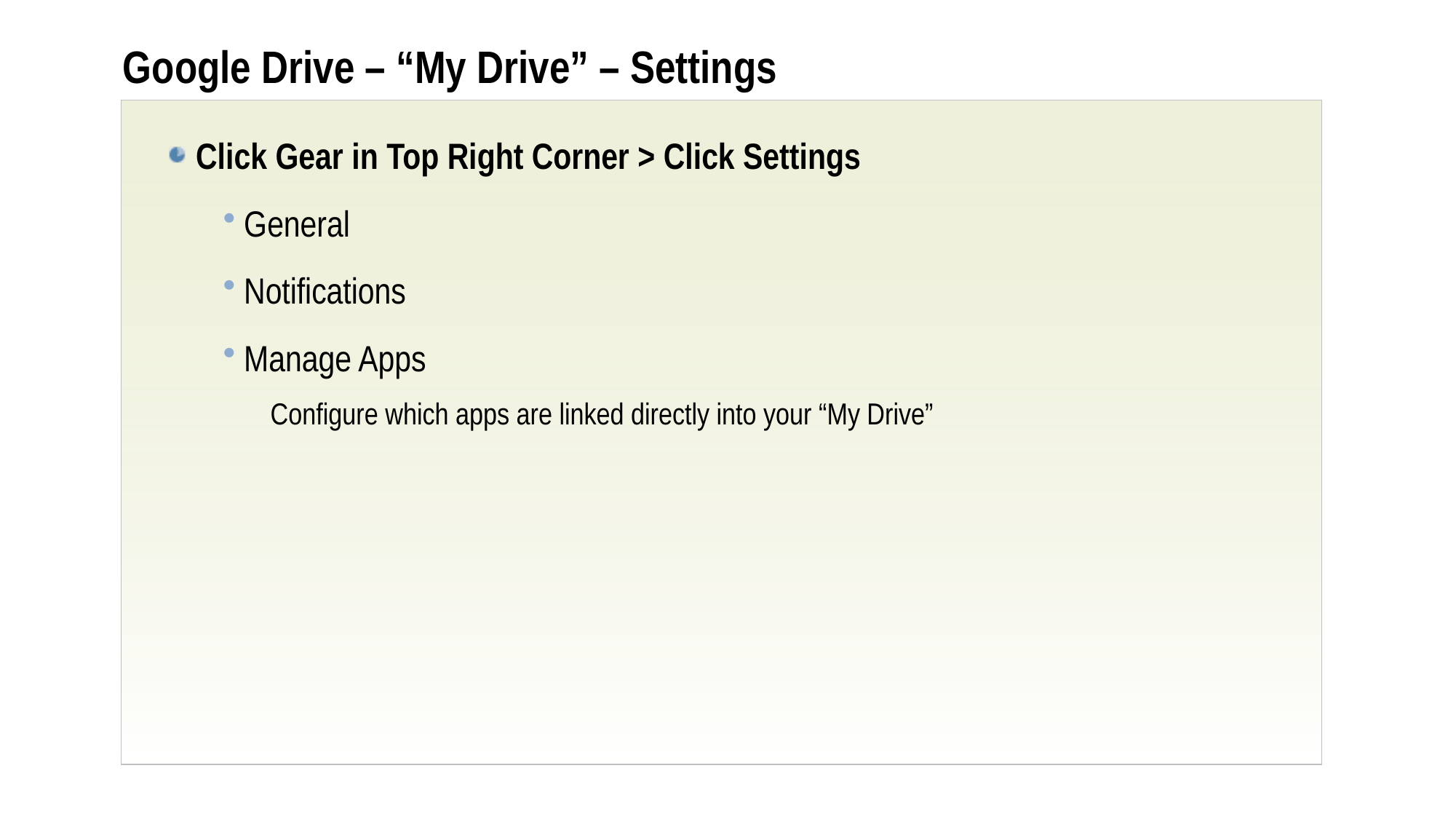

# Google Drive – “My Drive” – Settings
Click Gear in Top Right Corner > Click Settings
General
Notifications
Manage Apps
Configure which apps are linked directly into your “My Drive”